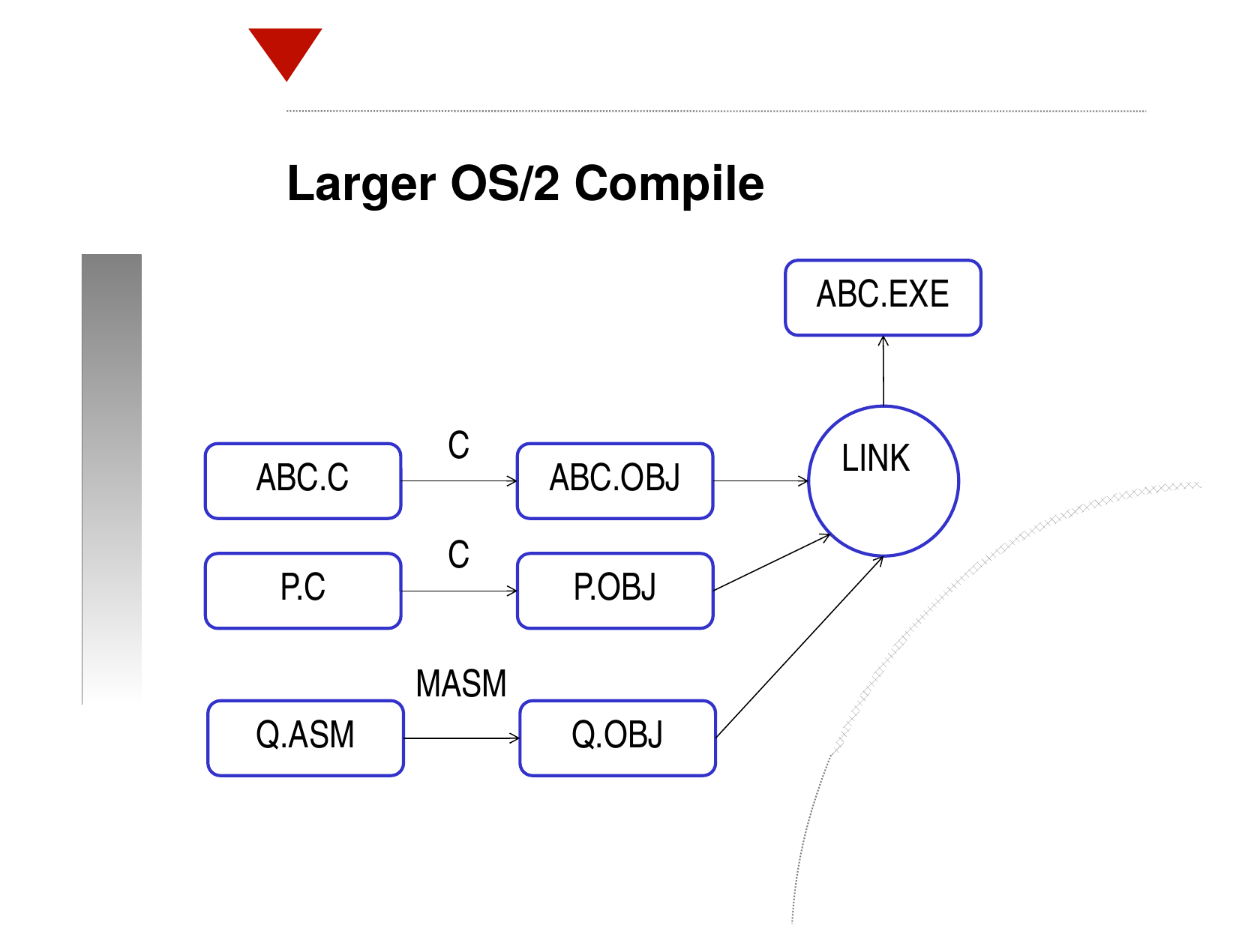

Larger OS/2 Compile
ABC.EXE
LINK
C
ABC.C
ABC.OBJ
C
P.C
P.OBJ
MASM
Q.ASM
Q.OBJ